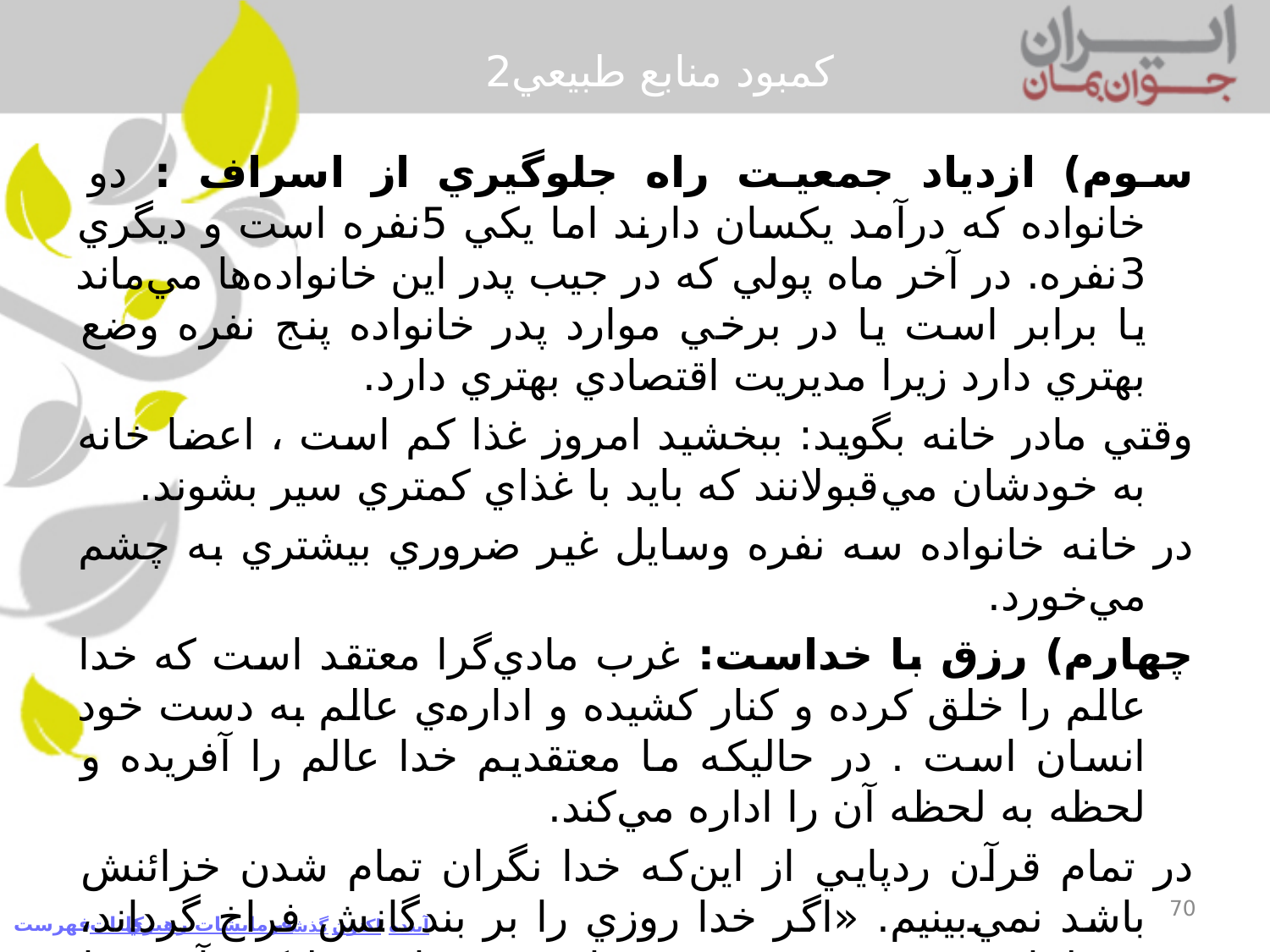

# كمبود منابع طبيعي2
سوم) ازدياد جمعيت راه جلوگيري از اسراف : دو خانواده كه درآمد يكسان دارند اما يكي 5نفره است و ديگري 3نفره. در آخر ماه پولي كه در جيب پدر اين خانواده‌ها مي‌ماند يا برابر است يا در برخي موارد پدر خانواده پنج نفره وضع بهتري دارد زيرا مديريت اقتصادي بهتري دارد.
	وقتي مادر خانه بگويد: ببخشيد امروز غذا كم است ، اعضا خانه به خودشان مي‌قبولانند كه بايد با غذاي كمتري سير بشوند.
	در خانه خانواده سه نفره وسايل غير ضروري بيشتري به چشم مي‌خورد.
چهارم) رزق با خداست: غرب مادي‌گرا معتقد است كه خدا عالم را خلق كرده و كنار كشيده و اداره‌ي عالم به دست خود انسان است . در حاليكه ما معتقديم خدا عالم را آفريده و لحظه به لحظه آن را اداره مي‌كند.
	در تمام قرآن ردپايي از اين‌كه خدا نگران تمام شدن خزائنش باشد نمي‌بينيم. «اگر خدا روزي را بر بندگانش فراخ گرداند، مسلما در زمين سر به عصيان بر‌مي‌دارند؛ ليكن آنچه را بخواهد به اندازه‌اي [كه مصلحت است] فرو مي‌فرستد . به‌راستي كه او به حال بندگانش آگاه بيناست. (شوري 27)
70